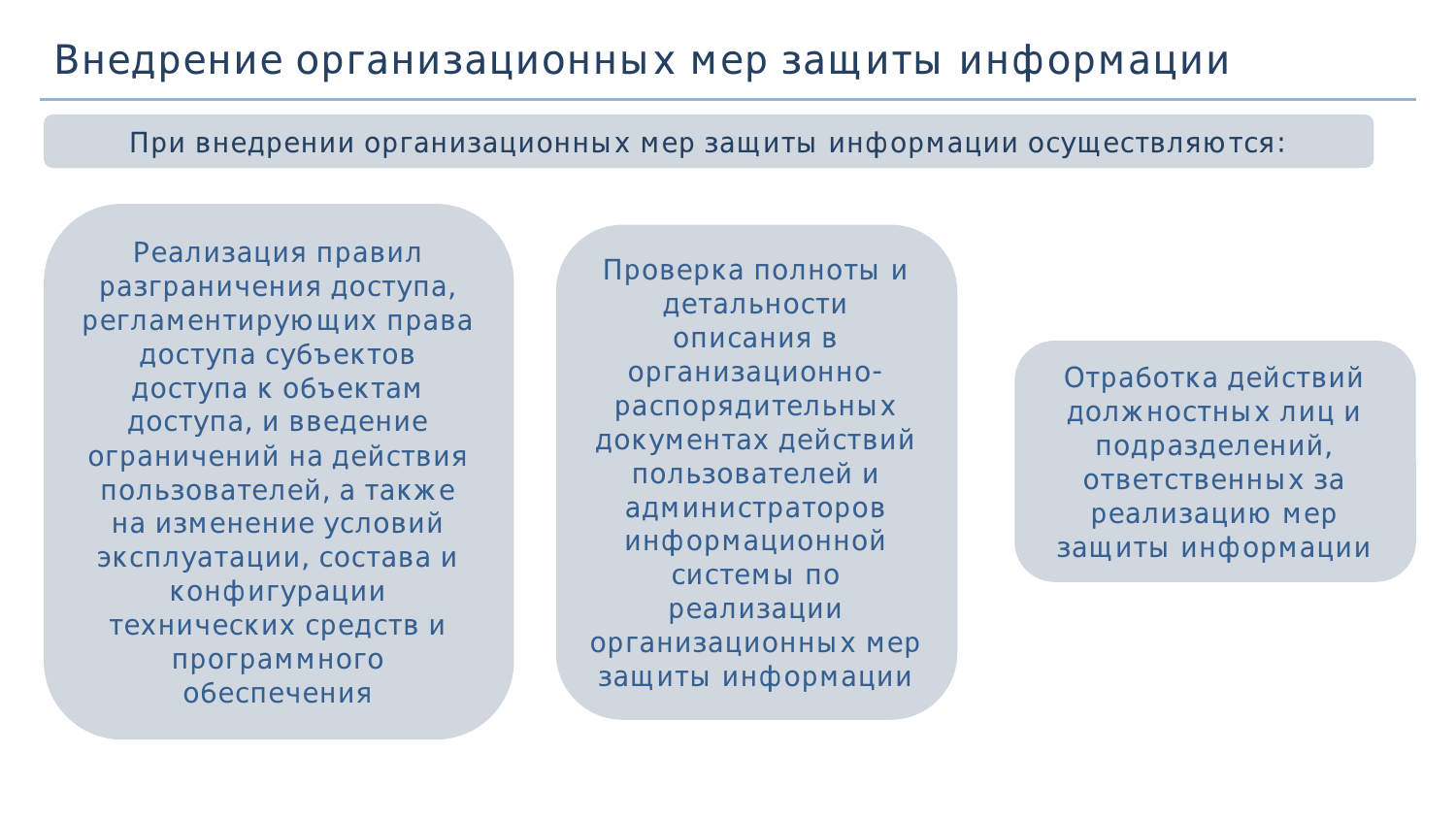

Внедрение организационных мер защиты информации
При внедрении организационных мер защиты информации осуществляются:
Реализация правил разграничения доступа, регламентирующих права доступа субъектов доступа к объектам доступа, и введение ограничений на действия пользователей, а также на изменение условий эксплуатации, состава и конфигурации технических средств и программного обеспечения
Проверка полноты и детальности описания в организационно-распорядительных документах действий пользователей и администраторов информационной системы по реализации организационных мер защиты информации
Отработка действий должностных лиц и подразделений, ответственных за реализацию мер защиты информации